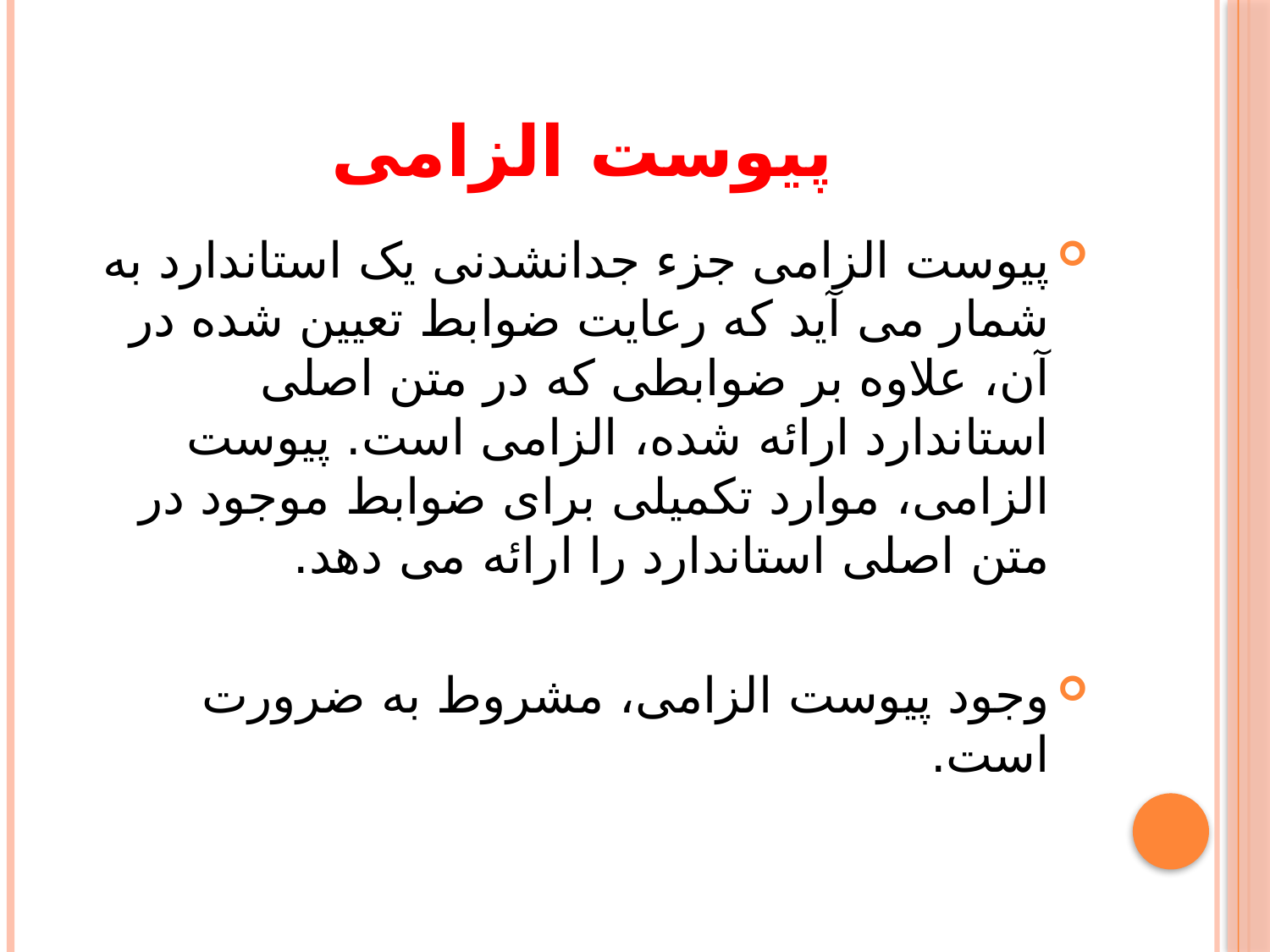

# پیوست الزامی
پیوست الزامی جزء جدانشدنی یک استاندارد به شمار می آید که رعایت ضوابط تعیین شده در آن، علاوه بر ضوابطی که در متن اصلی استاندارد ارائه شده، الزامی است. پیوست الزامی، موارد تکمیلی برای ضوابط موجود در متن اصلی استاندارد را ارائه می دهد.

وجود پیوست الزامی، مشروط به ضرورت است.